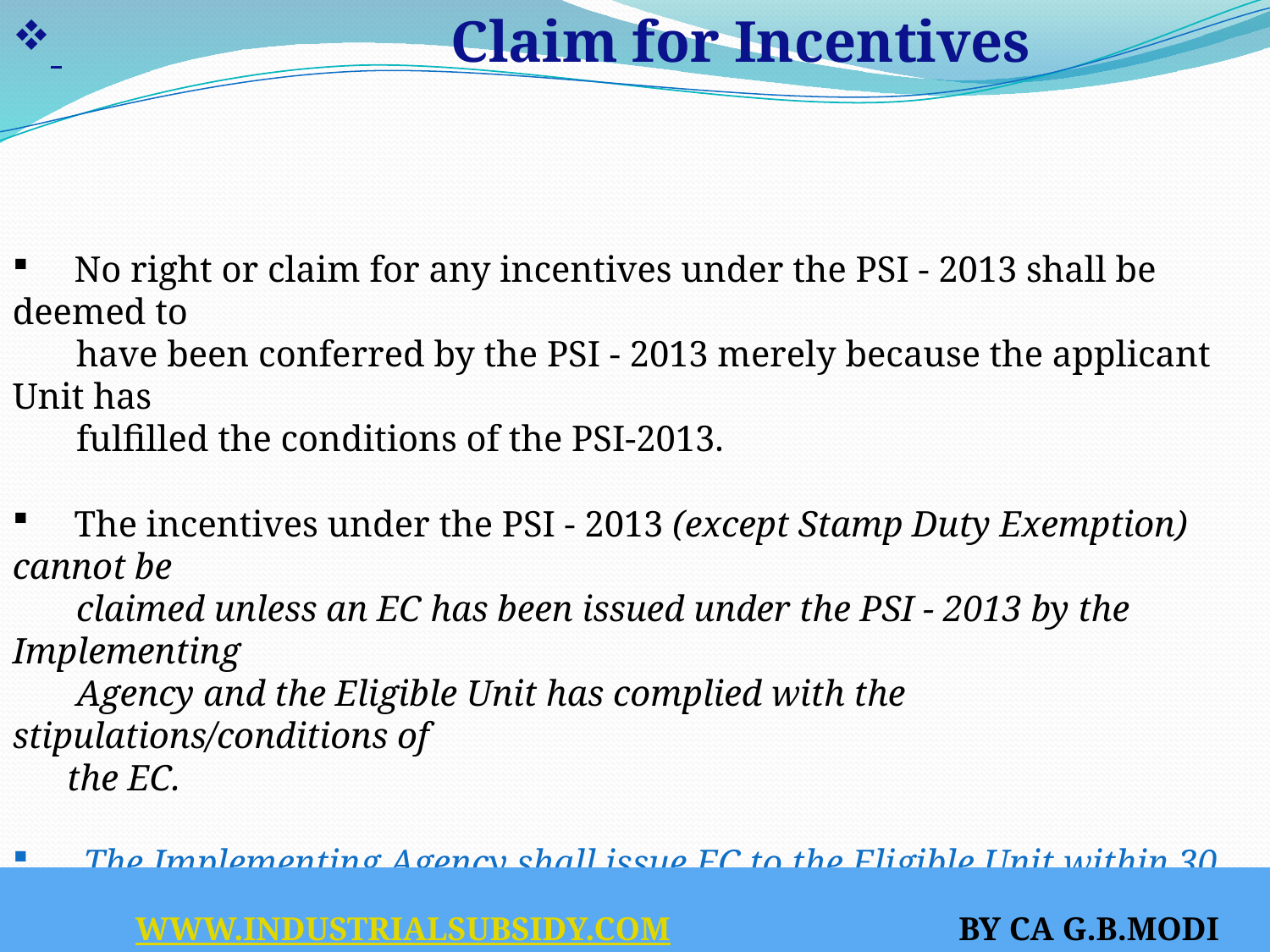

Claim for Incentives

     No right or claim for any incentives under the PSI - 2013 shall be deemed to
       have been conferred by the PSI - 2013 merely because the applicant Unit has
       fulfilled the conditions of the PSI-2013.

     The incentives under the PSI - 2013 (except Stamp Duty Exemption) cannot be
       claimed unless an EC has been issued under the PSI - 2013 by the Implementing
       Agency and the Eligible Unit has complied with the stipulations/conditions of
      the EC.

      The Implementing Agency shall issue EC to the Eligible Unit within 30 days of
        the Unit complying  with the stipulations of the PSI – 2013 and  submitting
       documentary evidence thereof.
 WWW.INDUSTRIALSUBSIDY.COM                                   BY CA G.B.MODI